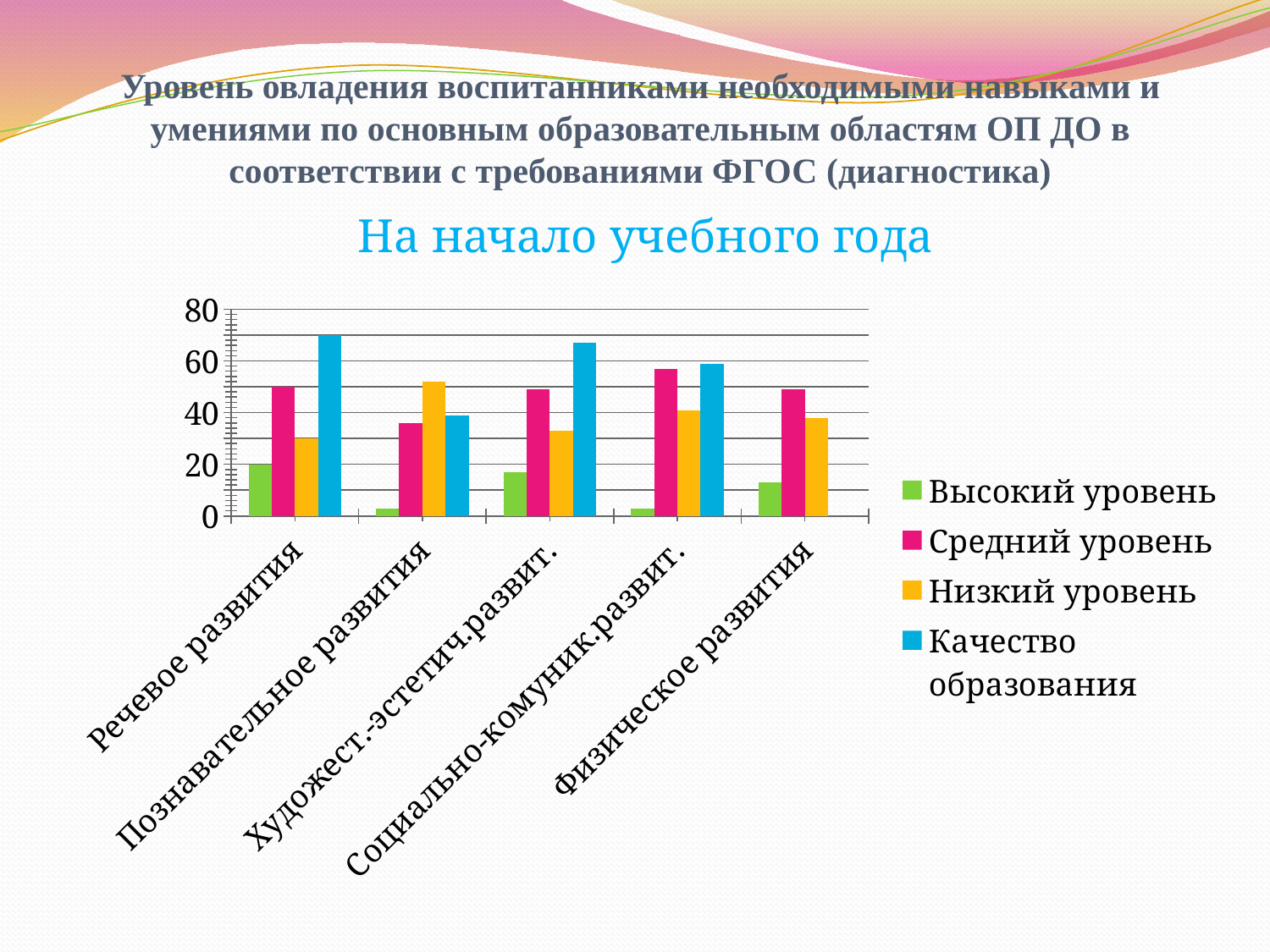

# Уровень овладения воспитанниками необходимыми навыками и умениями по основным образовательным областям ОП ДО в соответствии с требованиями ФГОС (диагностика)
На начало учебного года

### Chart

| Category | Высокий уровень | Средний уровень | Низкий уровень | Качество образования |
|---|---|---|---|---|
| Речевое развития | 20.0 | 50.0 | 30.0 | 70.0 |
| Познавательное развития | 3.0 | 36.0 | 52.0 | 39.0 |
| Художест.-эстетич.развит. | 17.0 | 49.0 | 33.0 | 67.0 |
| Социально-комуник.развит. | 3.0 | 57.0 | 41.0 | 59.0 |
| Физическое развития | 13.0 | 49.0 | 38.0 | None |